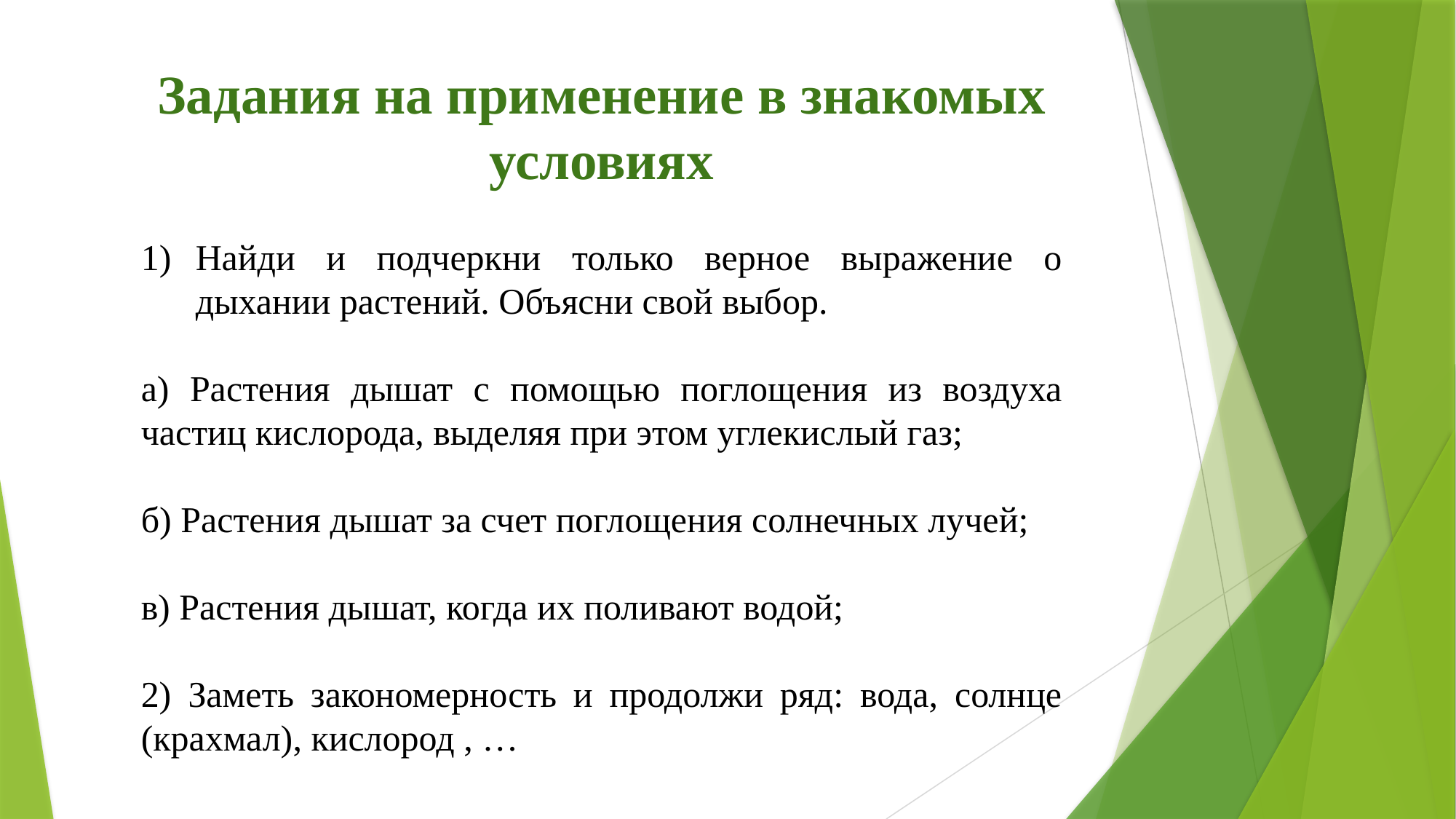

# Задания на применение в знакомых условиях
Найди и подчеркни только верное выражение о дыхании растений. Объясни свой выбор.

а) Растения дышат с помощью поглощения из воздуха частиц кислорода, выделяя при этом углекислый газ;

б) Растения дышат за счет поглощения солнечных лучей;

в) Растения дышат, когда их поливают водой;

2) Заметь закономерность и продолжи ряд: вода, солнце (крахмал), кислород , …